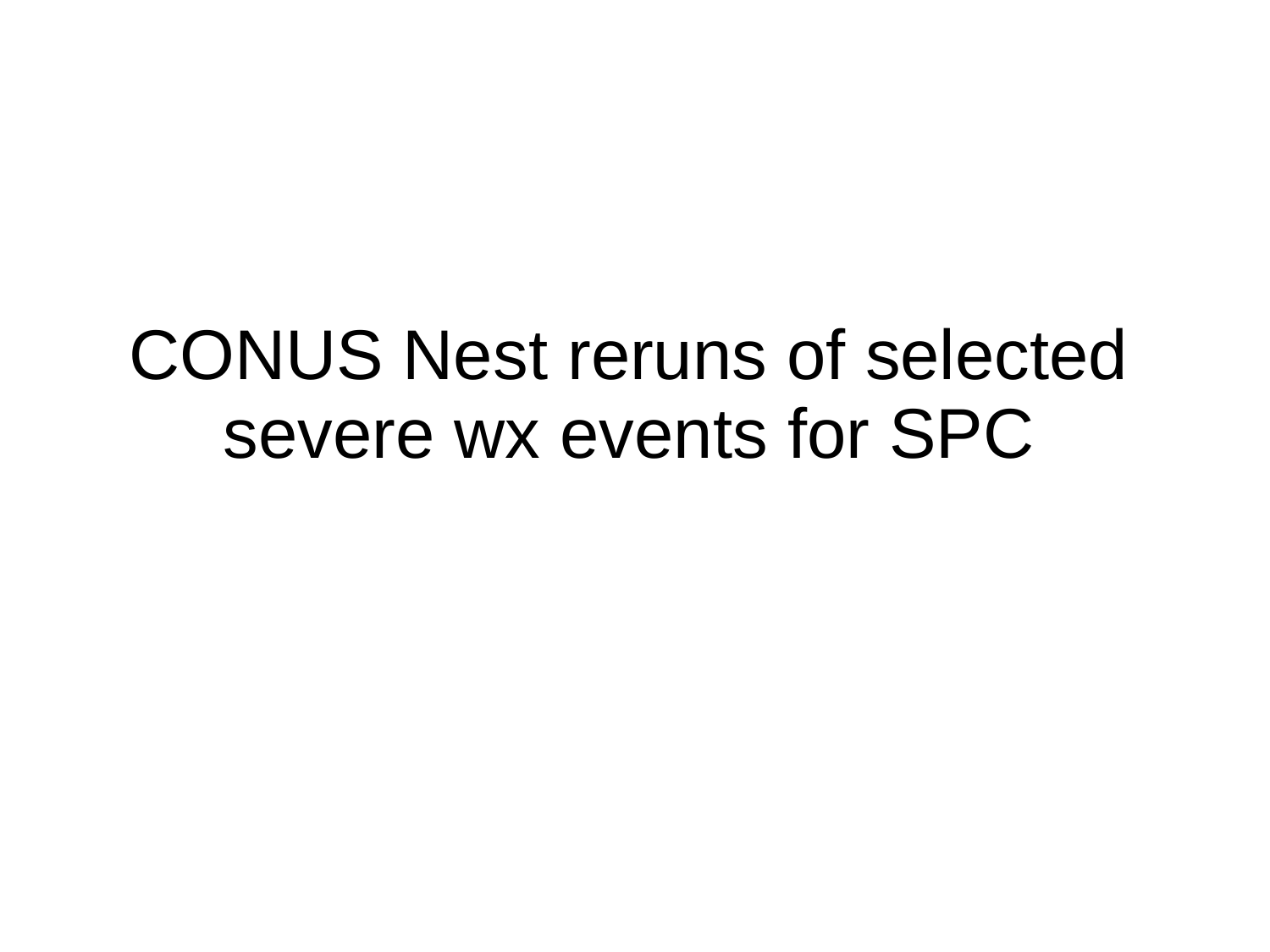

# CONUS Nest reruns of selected severe wx events for SPC